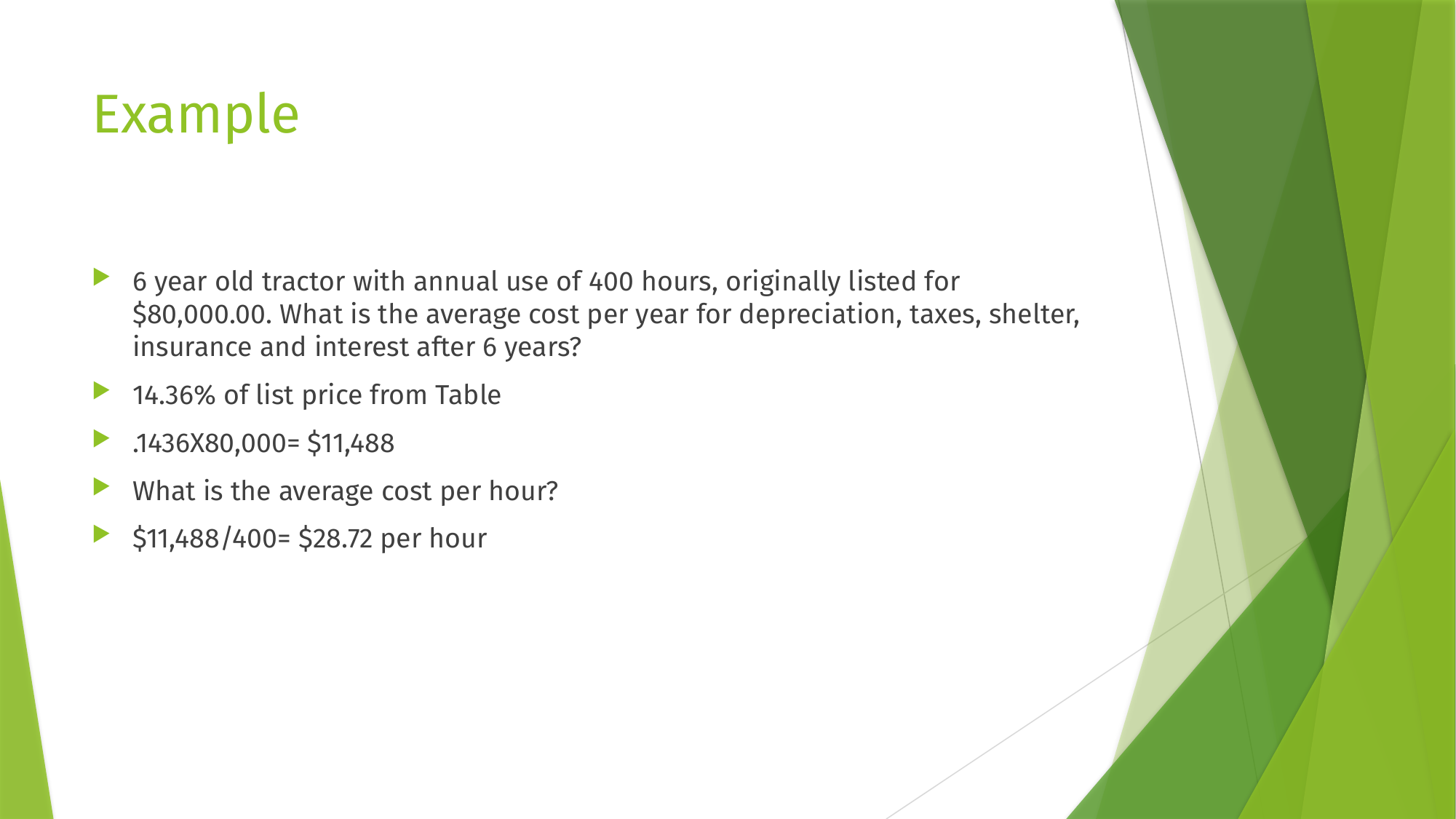

# Example
6 year old tractor with annual use of 400 hours, originally listed for $80,000.00. What is the average cost per year for depreciation, taxes, shelter, insurance and interest after 6 years?
14.36% of list price from Table
.1436X80,000= $11,488
What is the average cost per hour?
$11,488/400= $28.72 per hour